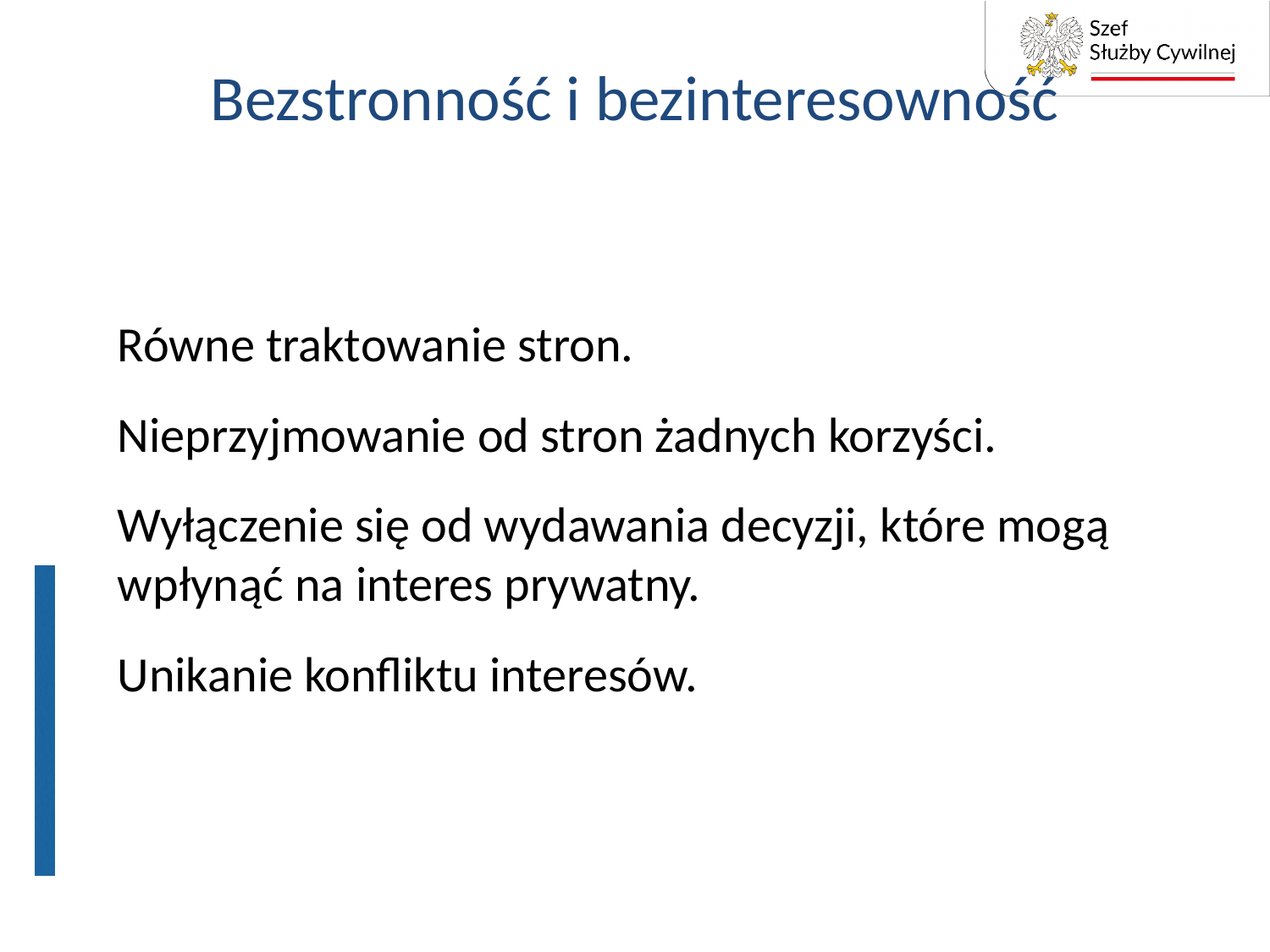

# Bezstronność i bezinteresowność
Równe traktowanie stron.
Nieprzyjmowanie od stron żadnych korzyści.
Wyłączenie się od wydawania decyzji, które mogą wpłynąć na interes prywatny.
Unikanie konfliktu interesów.